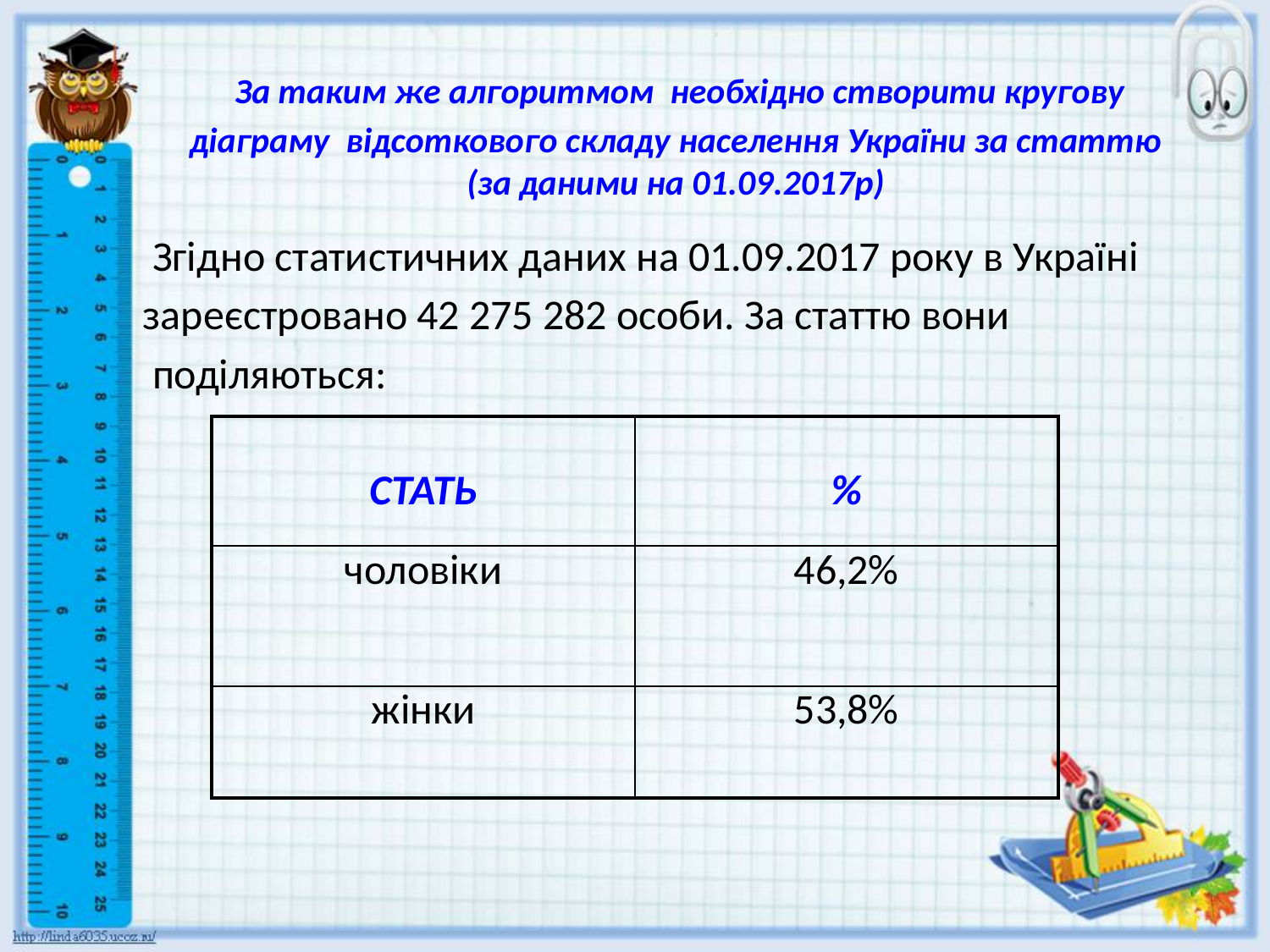

# За таким же алгоритмом необхідно створити кругову діаграму  відсоткового складу населення України за статтю (за даними на 01.09.2017р)
        Згідно статистичних даних на 01.09.2017 року в Україні
       зареєстровано 42 275 282 особи. За статтю вони
        поділяються:

| СТАТЬ | % |
| --- | --- |
| чоловіки | 46,2% |
| жінки | 53,8% |